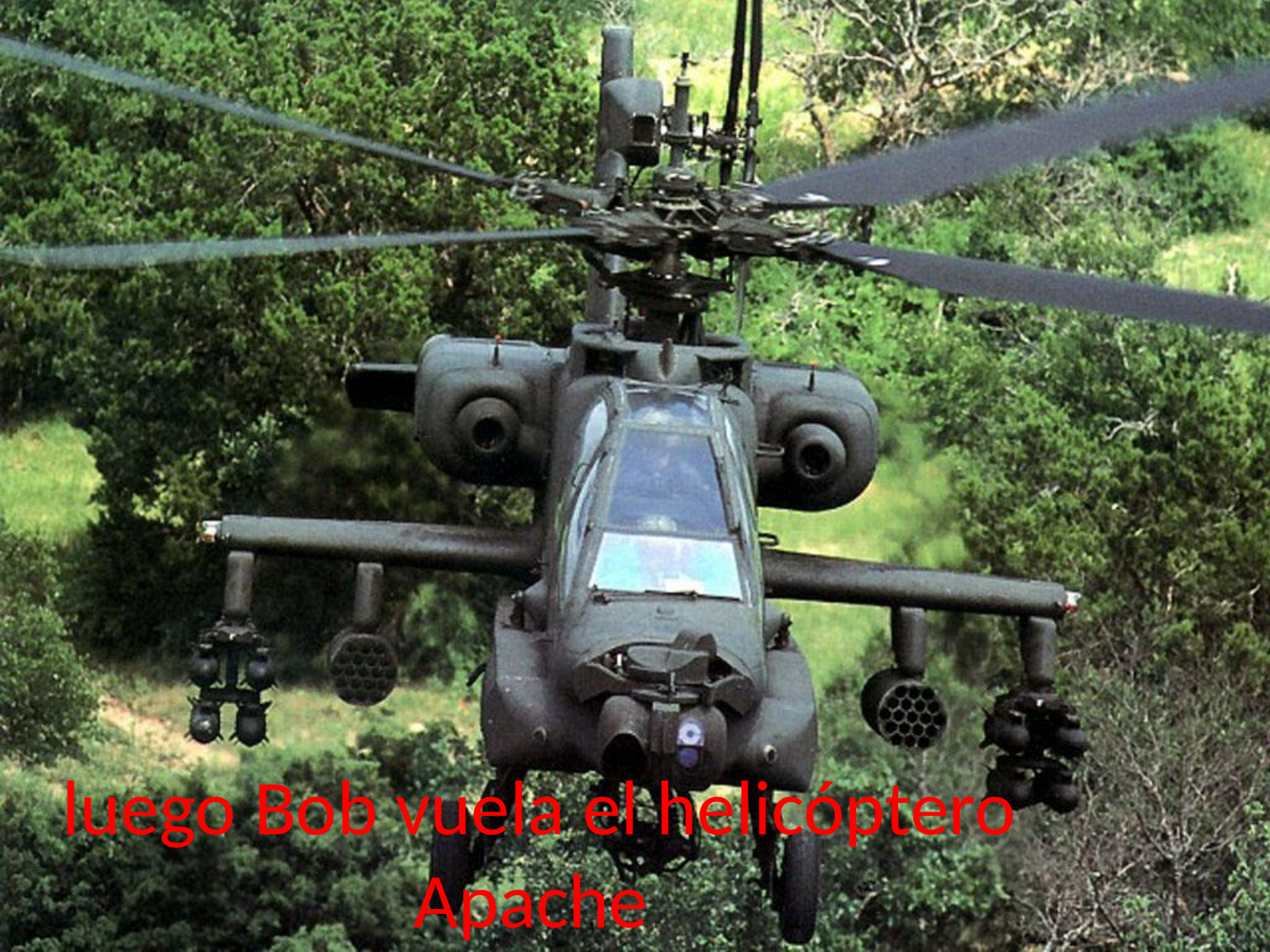

# luego Bob vuela el helicóptero Apache